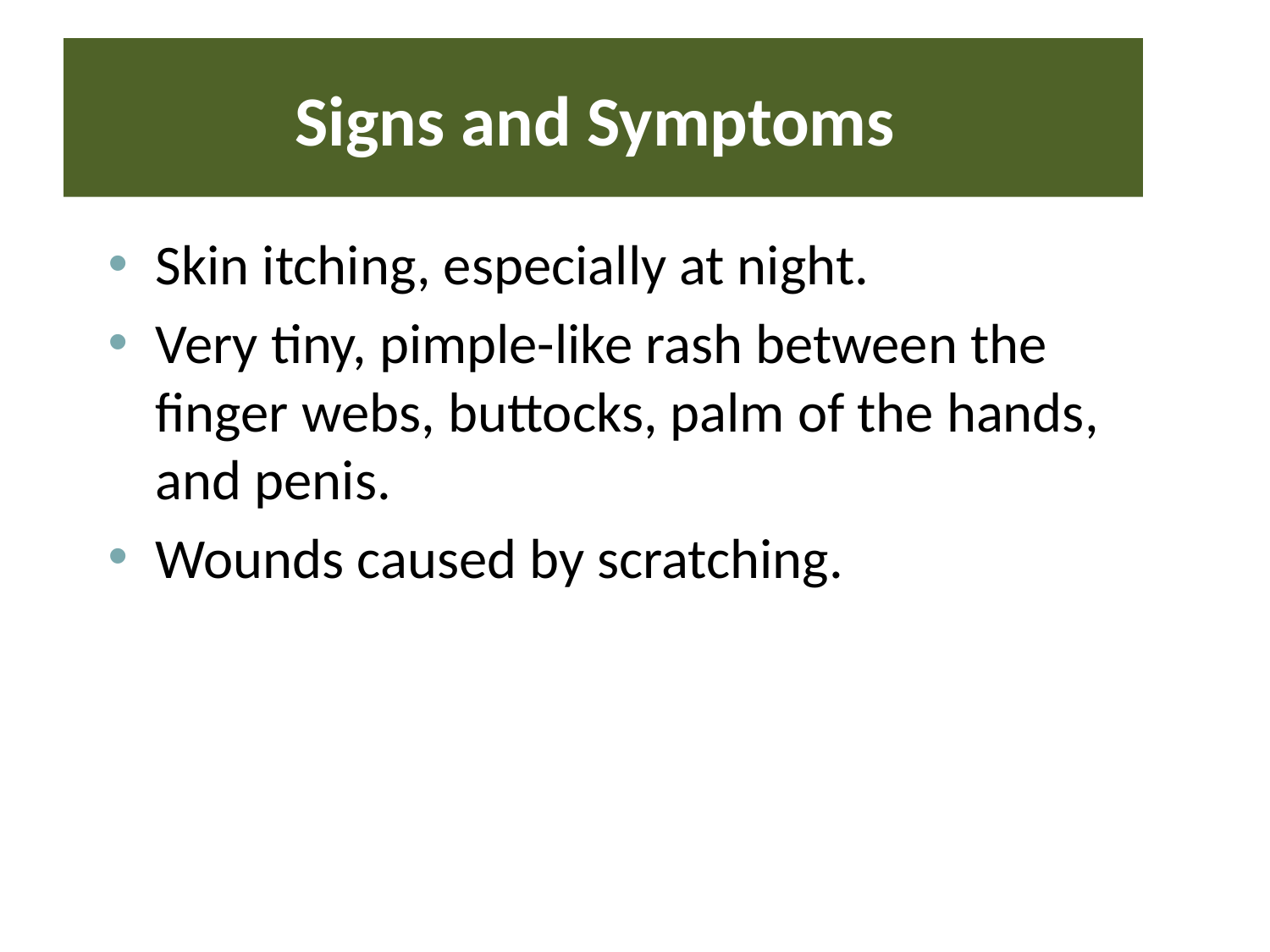

# Signs and Symptoms
Skin itching, especially at night.
Very tiny, pimple-like rash between the finger webs, buttocks, palm of the hands, and penis.
Wounds caused by scratching.